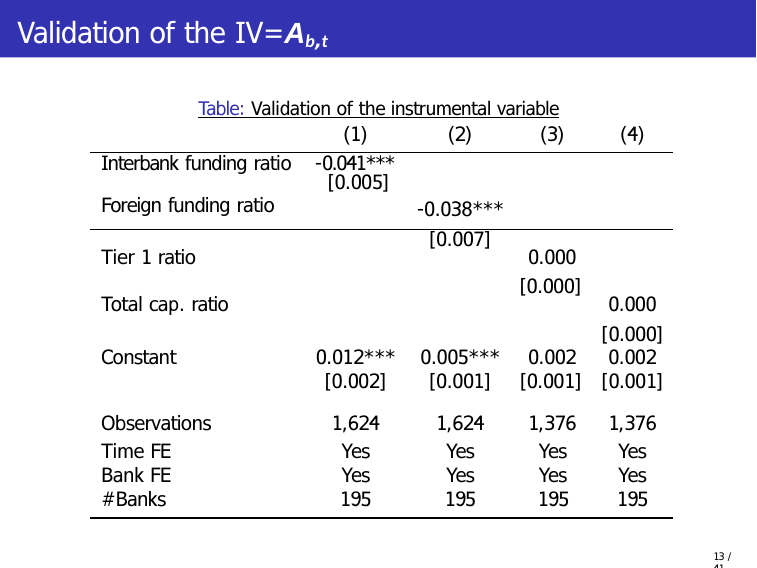

Validation of the IV=Ab,t
	Table: Validation of the instrumental variable
|  | (1) | (2) | (3) | (4) |
| --- | --- | --- | --- | --- |
| Interbank funding ratio Foreign funding ratio | -0.041\*\*\* [0.005] | -0.038\*\*\* |  |  |
| Tier 1 ratio |  | [0.007] | 0.000 |  |
| Total cap. ratio |  |  | [0.000] | 0.000 |
|  |  |  |  | [0.000] |
| Constant | 0.012\*\*\* | 0.005\*\*\* | 0.002 | 0.002 |
|  | [0.002] | [0.001] | [0.001] | [0.001] |
| Observations | 1,624 | 1,624 | 1,376 | 1,376 |
| Time FE | Yes | Yes | Yes | Yes |
| Bank FE | Yes | Yes | Yes | Yes |
| #Banks | 195 | 195 | 195 | 195 |
13 / 41